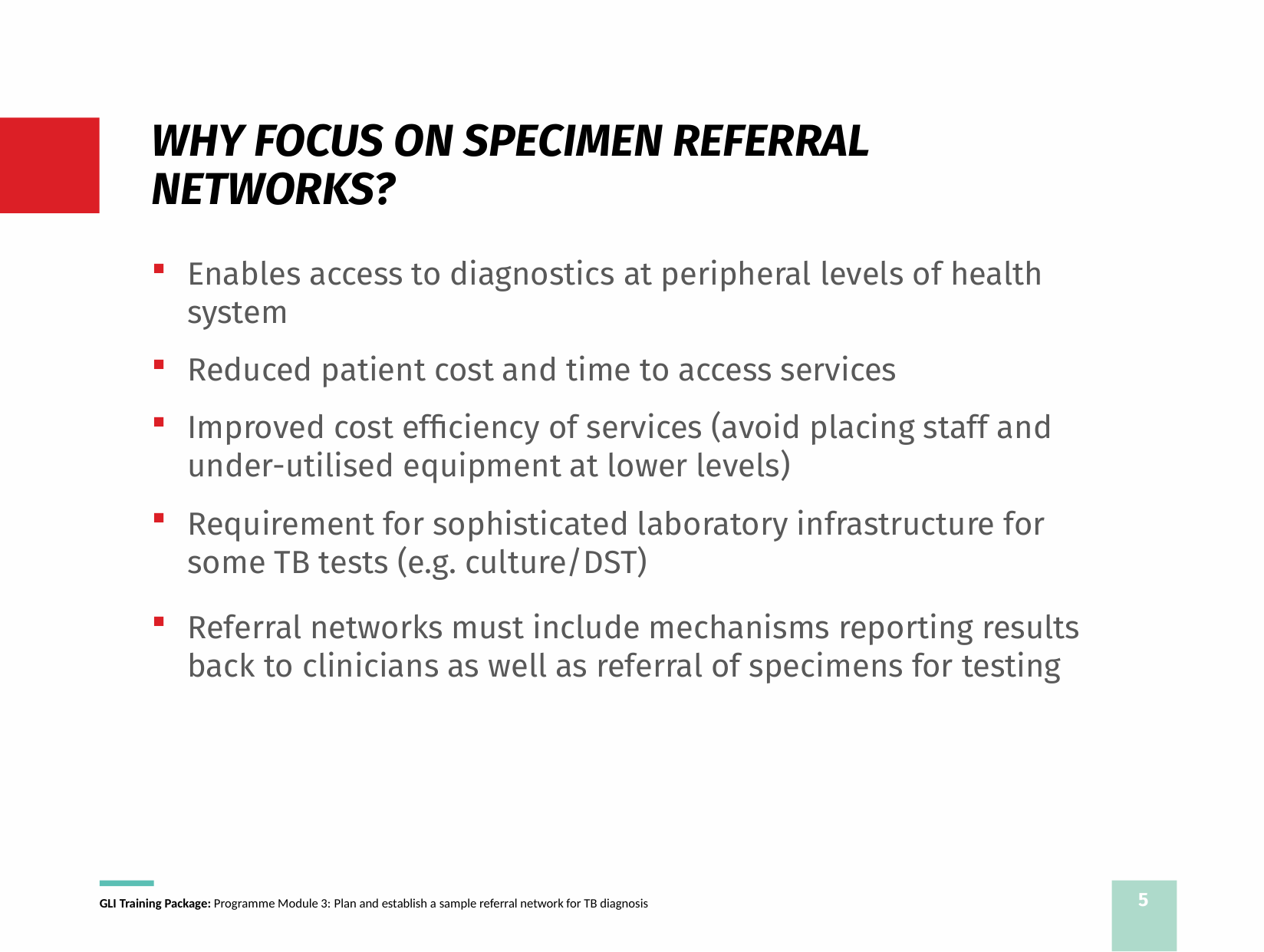

# WHY FOCUS ON SPECIMEN REFERRAL NETWORKS?
Enables access to diagnostics at peripheral levels of health system
Reduced patient cost and time to access services
Improved cost efficiency of services (avoid placing staff and under-utilised equipment at lower levels)
Requirement for sophisticated laboratory infrastructure for some TB tests (e.g. culture/DST)
Referral networks must include mechanisms reporting results back to clinicians as well as referral of specimens for testing